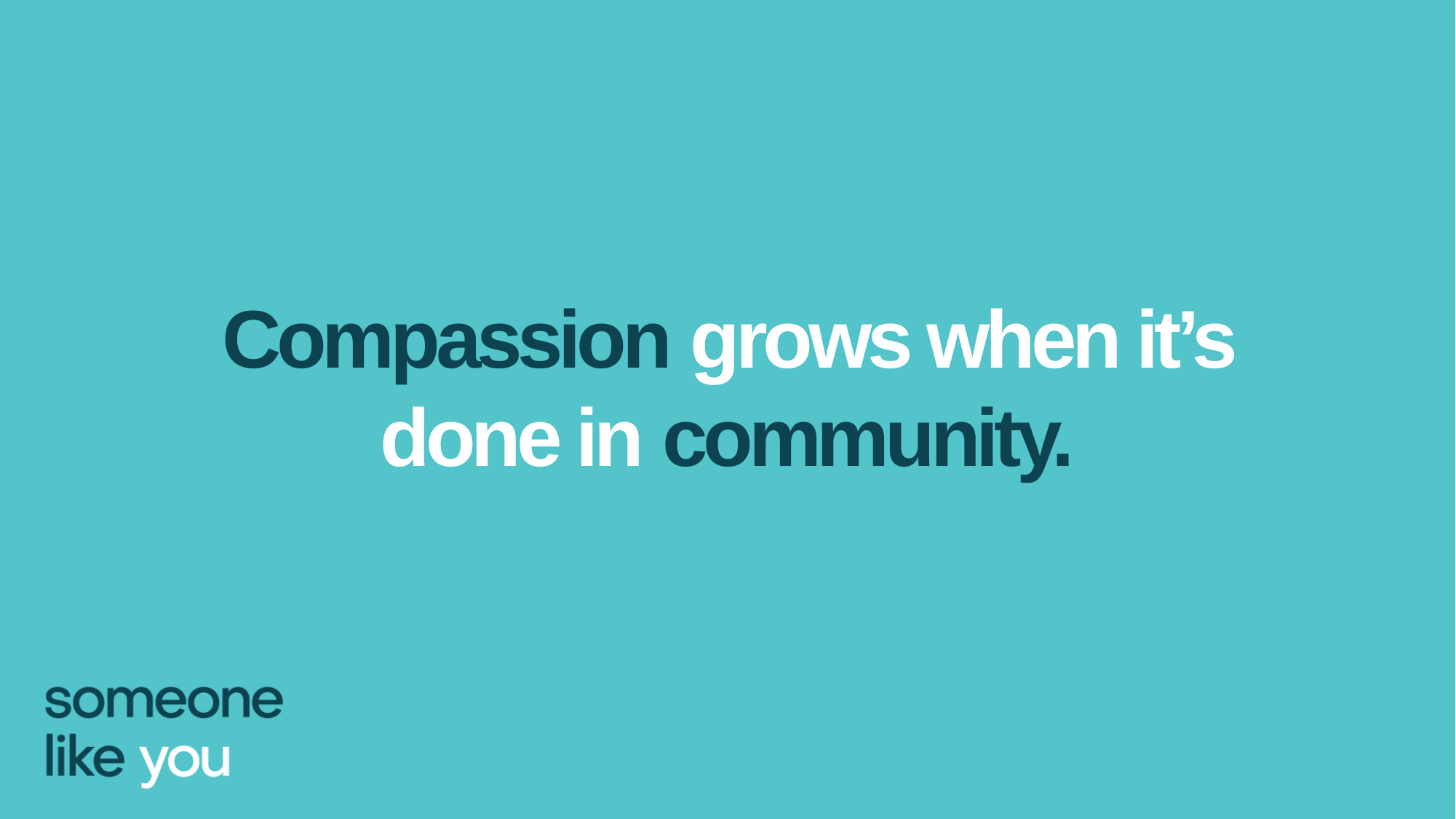

Compassion grows when it’s done in community.